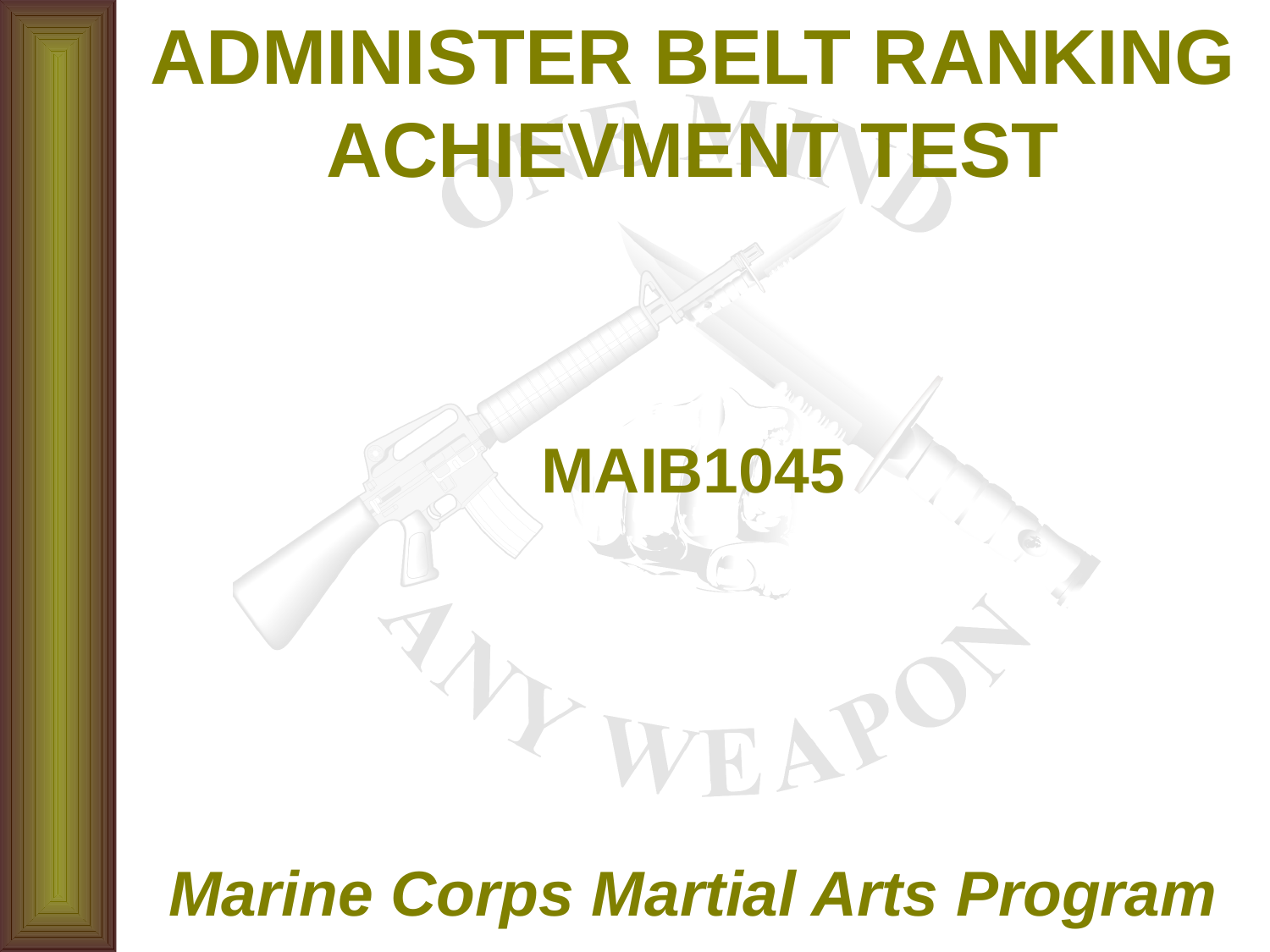

# ADMINISTER BELT RANKING ACHIEVMENT TEST
MAIB1045